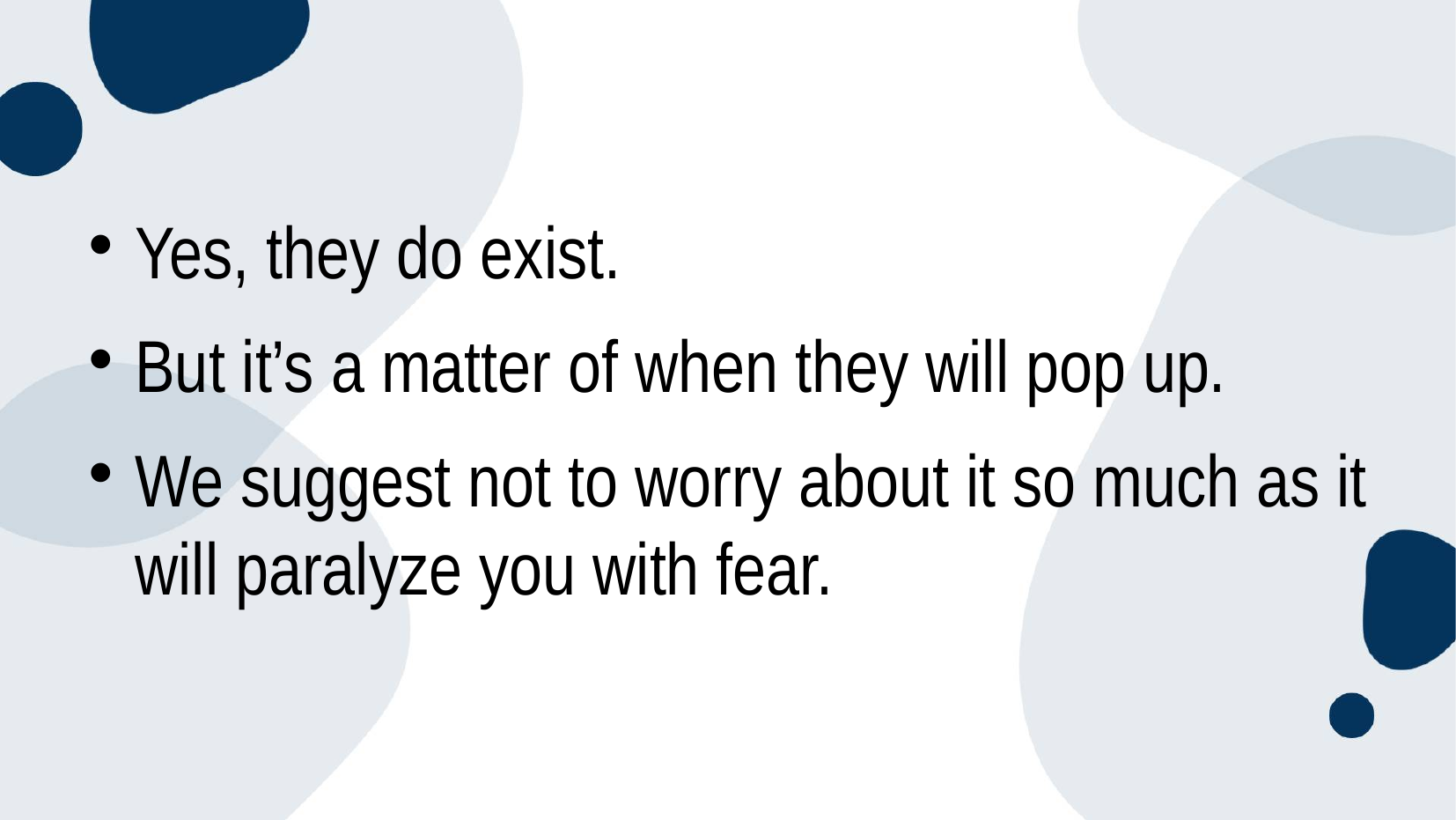

#
Yes, they do exist.
But it’s a matter of when they will pop up.
We suggest not to worry about it so much as it will paralyze you with fear.